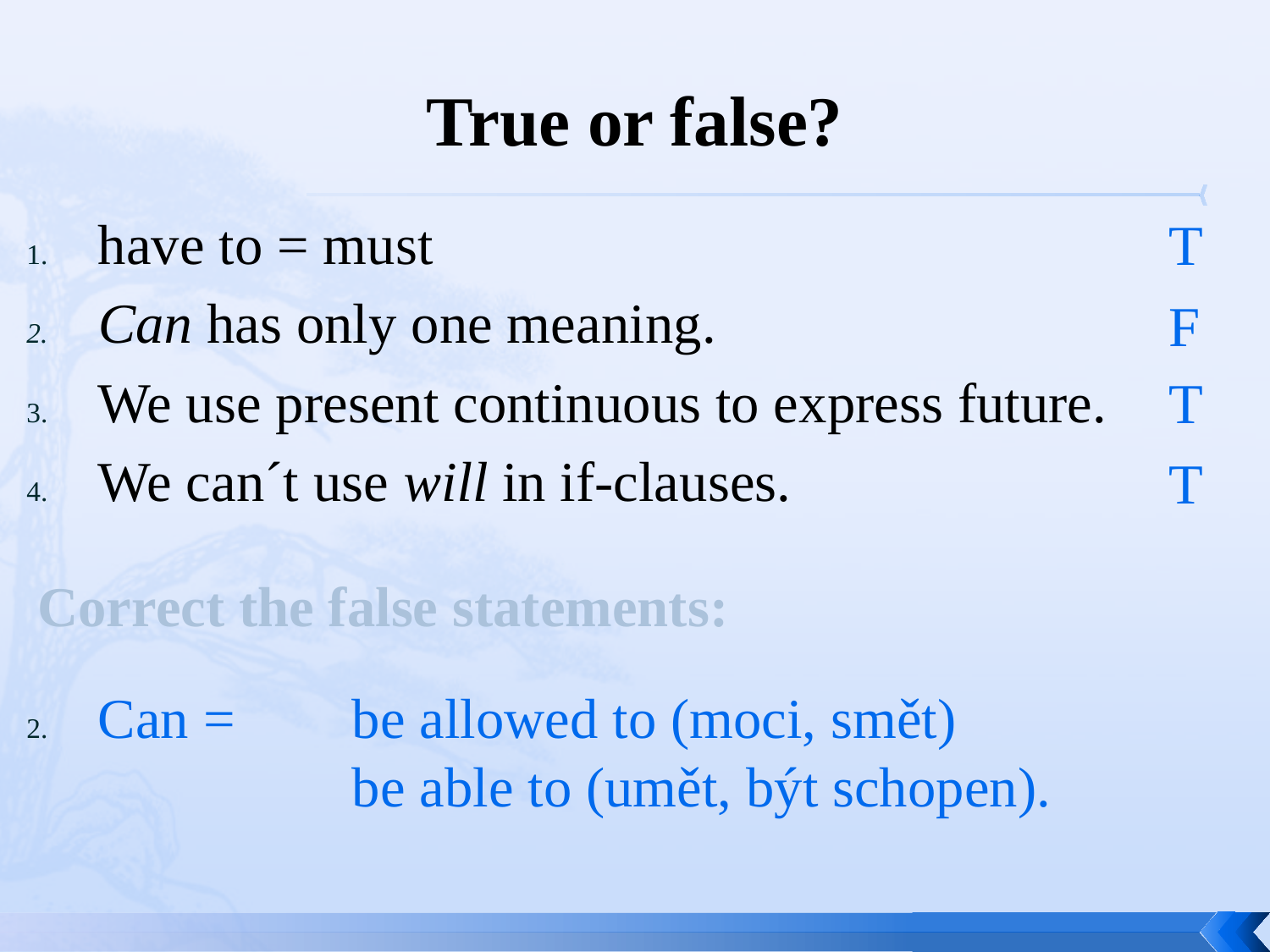

# True or false?
have to = must
Can has only one meaning.
We use present continuous to express future.
We can´t use will in if-clauses.

Can = 	be allowed to (moci, smět)
		be able to (umět, být schopen).
T
F
T
T
Correct the false statements: